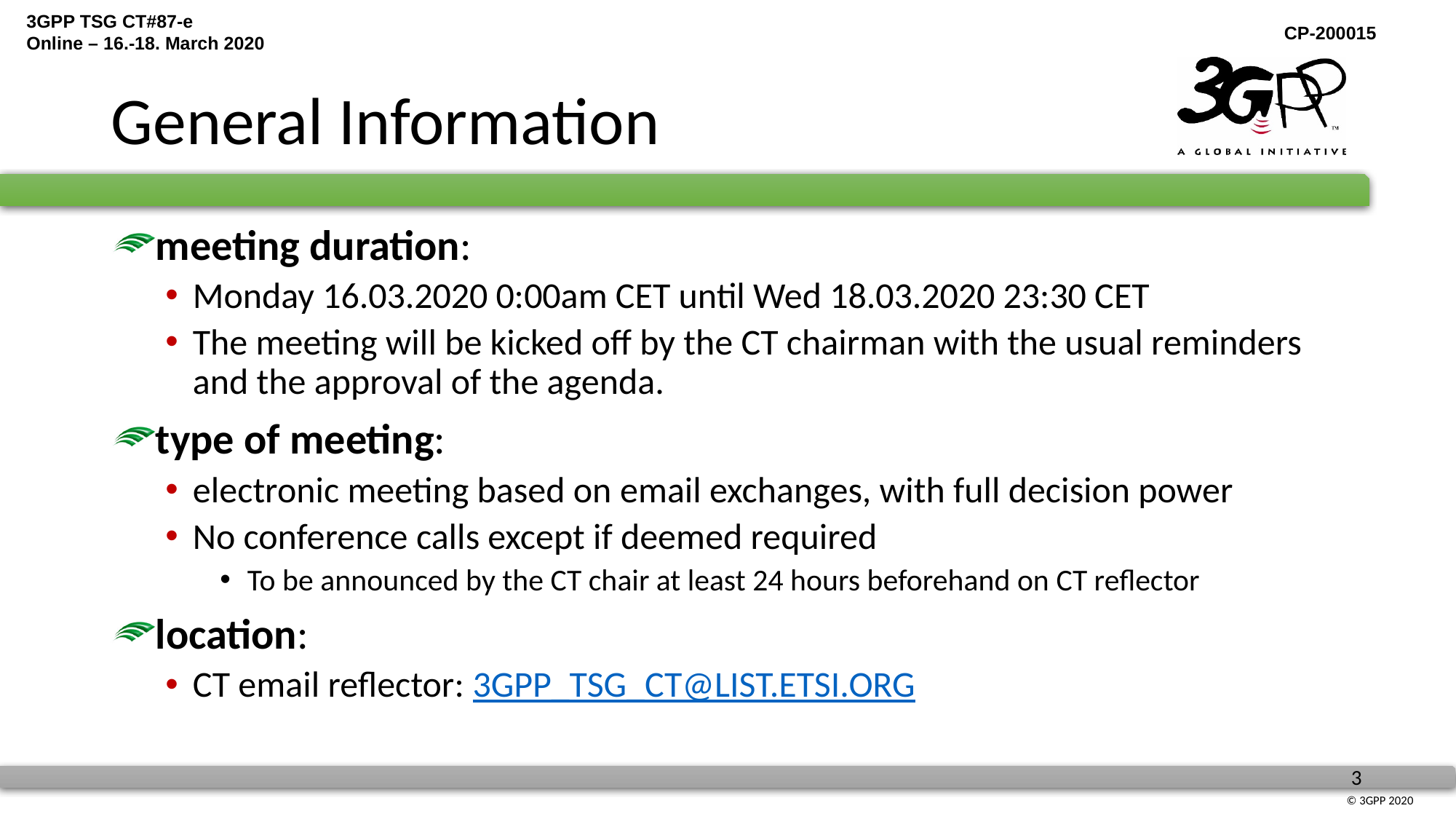

# General Information
meeting duration:
Monday 16.03.2020 0:00am CET until Wed 18.03.2020 23:30 CET
The meeting will be kicked off by the CT chairman with the usual reminders and the approval of the agenda.
type of meeting:
electronic meeting based on email exchanges, with full decision power
No conference calls except if deemed required
To be announced by the CT chair at least 24 hours beforehand on CT reflector
location:
CT email reflector: 3GPP_TSG_CT@LIST.ETSI.ORG